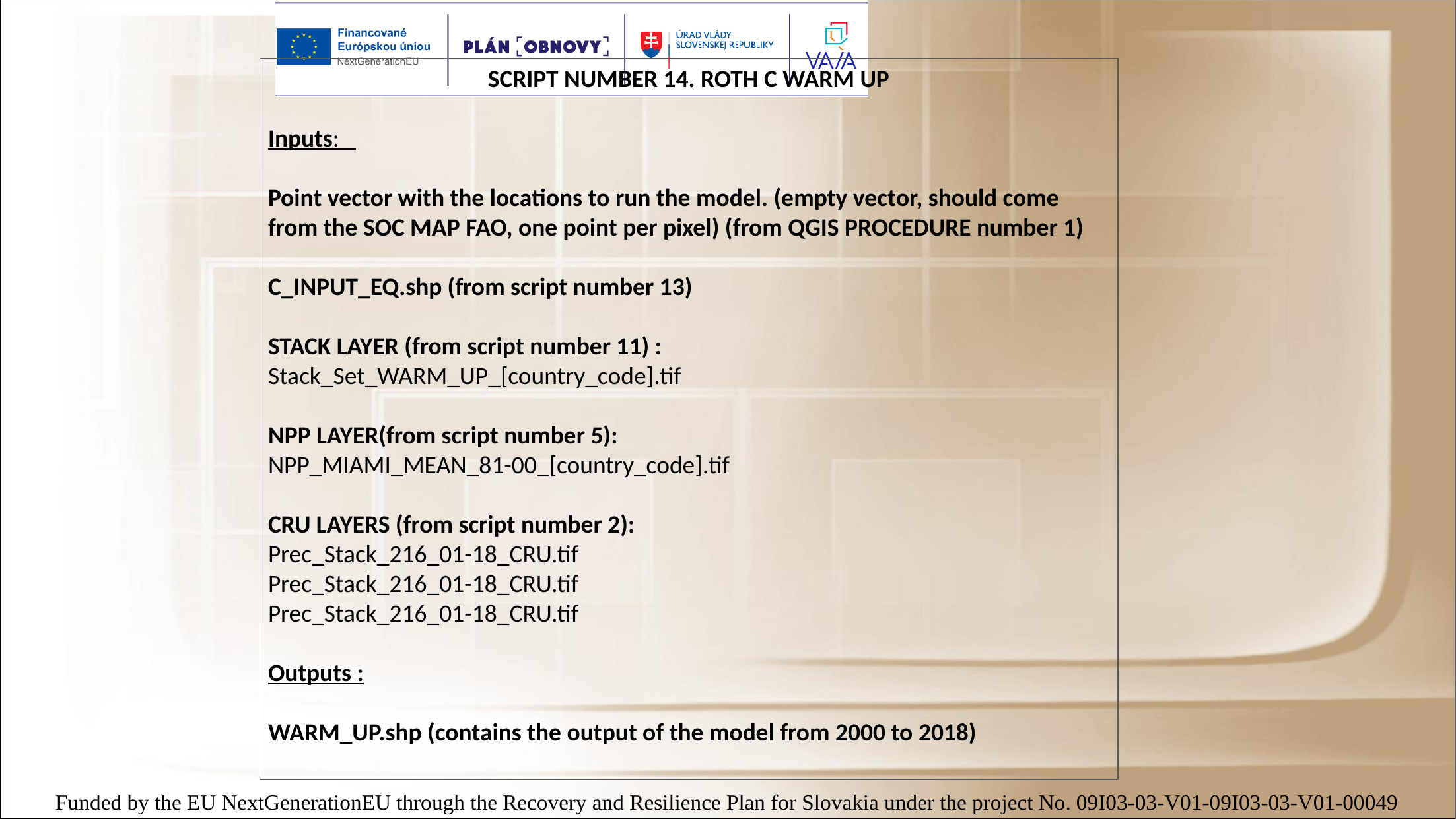

SCRIPT NUMBER 14. ROTH C WARM UP

Inputs:

Point vector with the locations to run the model. (empty vector, should come from the SOC MAP FAO, one point per pixel) (from QGIS PROCEDURE number 1)

C_INPUT_EQ.shp (from script number 13)

STACK LAYER (from script number 11) :
Stack_Set_WARM_UP_[country_code].tif

NPP LAYER(from script number 5):
NPP_MIAMI_MEAN_81-00_[country_code].tif

CRU LAYERS (from script number 2):
Prec_Stack_216_01-18_CRU.tif
Prec_Stack_216_01-18_CRU.tif
Prec_Stack_216_01-18_CRU.tif

Outputs :

WARM_UP.shp (contains the output of the model from 2000 to 2018)